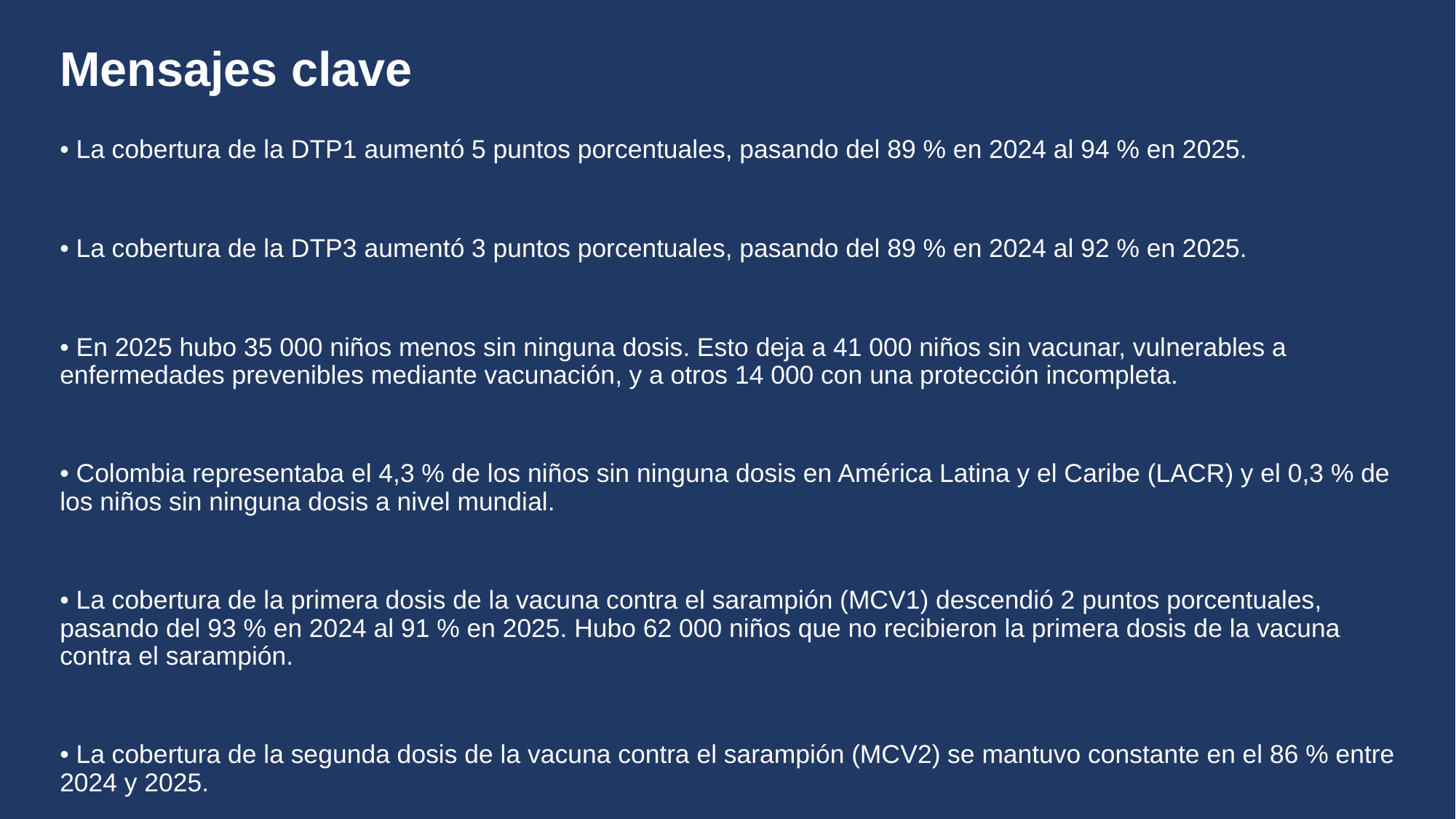

# Mensajes clave
• La cobertura de la DTP1 aumentó 5 puntos porcentuales, pasando del 89 % en 2024 al 94 % en 2025.

• La cobertura de la DTP3 aumentó 3 puntos porcentuales, pasando del 89 % en 2024 al 92 % en 2025.

• En 2025 hubo 35 000 niños menos sin ninguna dosis. Esto deja a 41 000 niños sin vacunar, vulnerables a enfermedades prevenibles mediante vacunación, y a otros 14 000 con una protección incompleta.

• Colombia representaba el 4,3 % de los niños sin ninguna dosis en América Latina y el Caribe (LACR) y el 0,3 % de los niños sin ninguna dosis a nivel mundial.

• La cobertura de la primera dosis de la vacuna contra el sarampión (MCV1) descendió 2 puntos porcentuales, pasando del 93 % en 2024 al 91 % en 2025. Hubo 62 000 niños que no recibieron la primera dosis de la vacuna contra el sarampión.

• La cobertura de la segunda dosis de la vacuna contra el sarampión (MCV2) se mantuvo constante en el 86 % entre 2024 y 2025.

• La cobertura de la última dosis de la vacuna contra el VPH (HPVc) entre las niñas disminuyó del 59 % al 57 % en 2025.